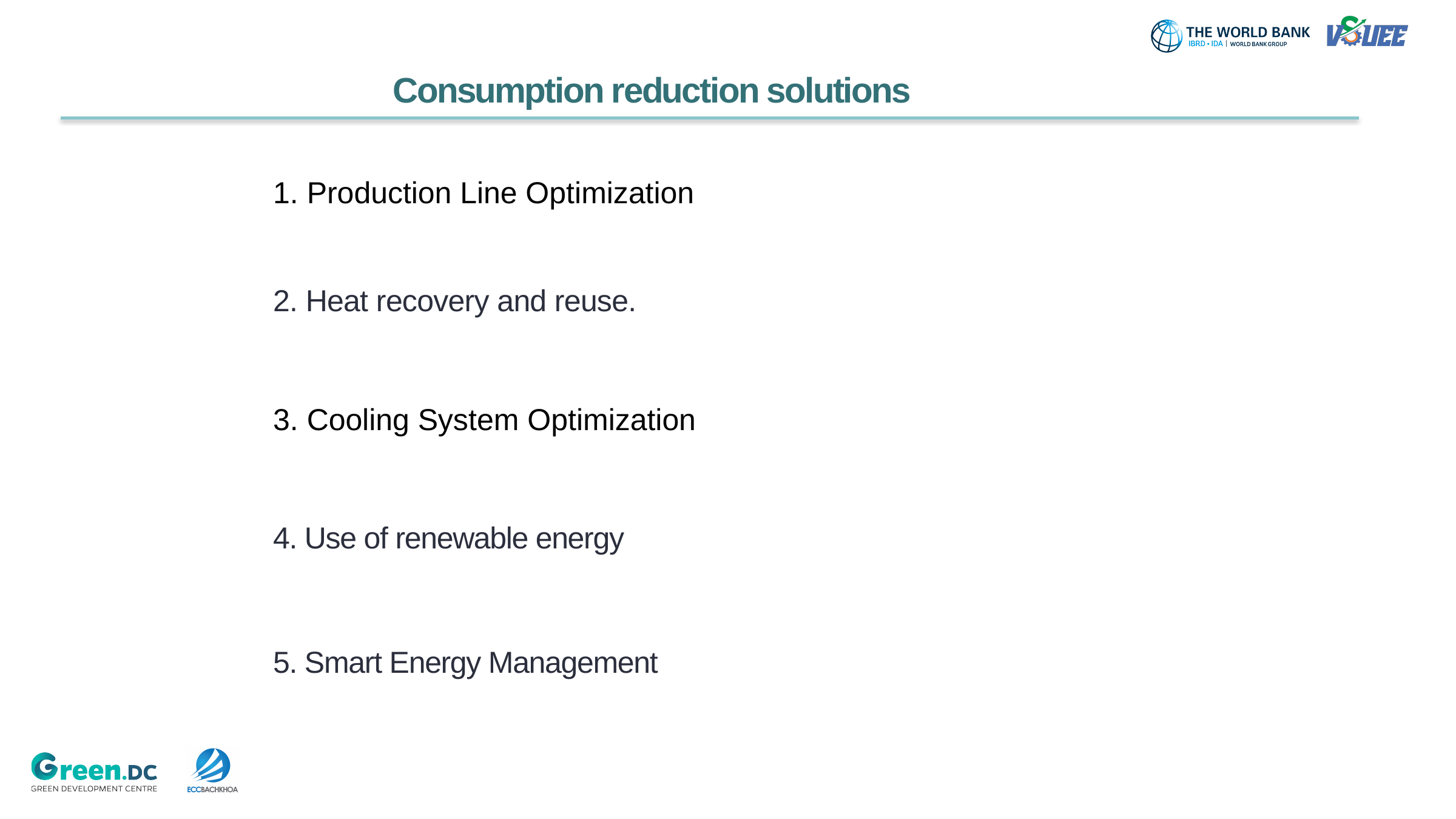

Consumption reduction solutions
1. Production Line Optimization
2. Heat recovery and reuse.
3. Cooling System Optimization
4. Use of renewable energy
5. Smart Energy Management